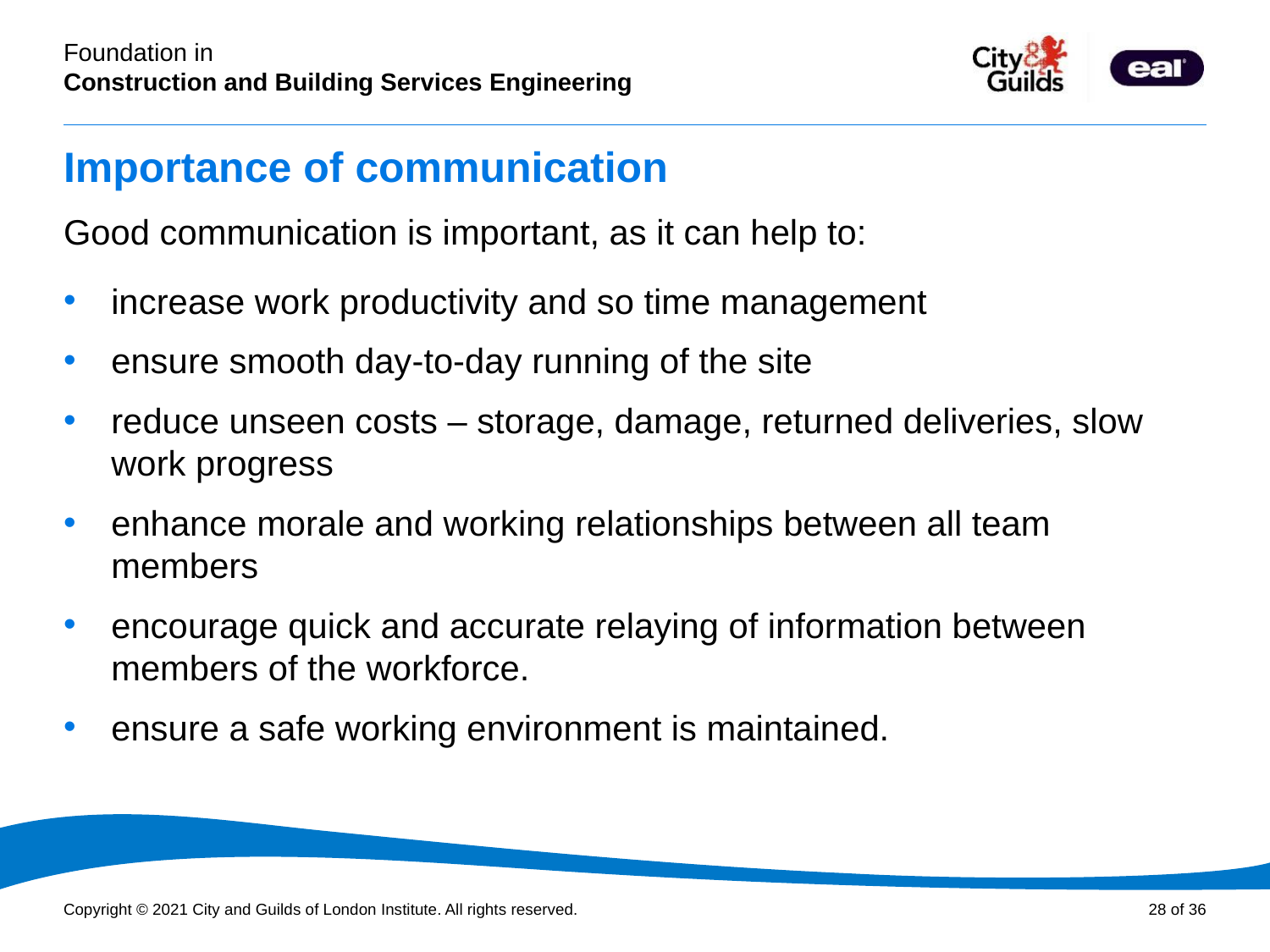

# Importance of communication
Good communication is important, as it can help to:
increase work productivity and so time management
ensure smooth day-to-day running of the site
reduce unseen costs – storage, damage, returned deliveries, slow      work progress
enhance morale and working relationships between all team members
encourage quick and accurate relaying of information between members of the workforce.
ensure a safe working environment is maintained.